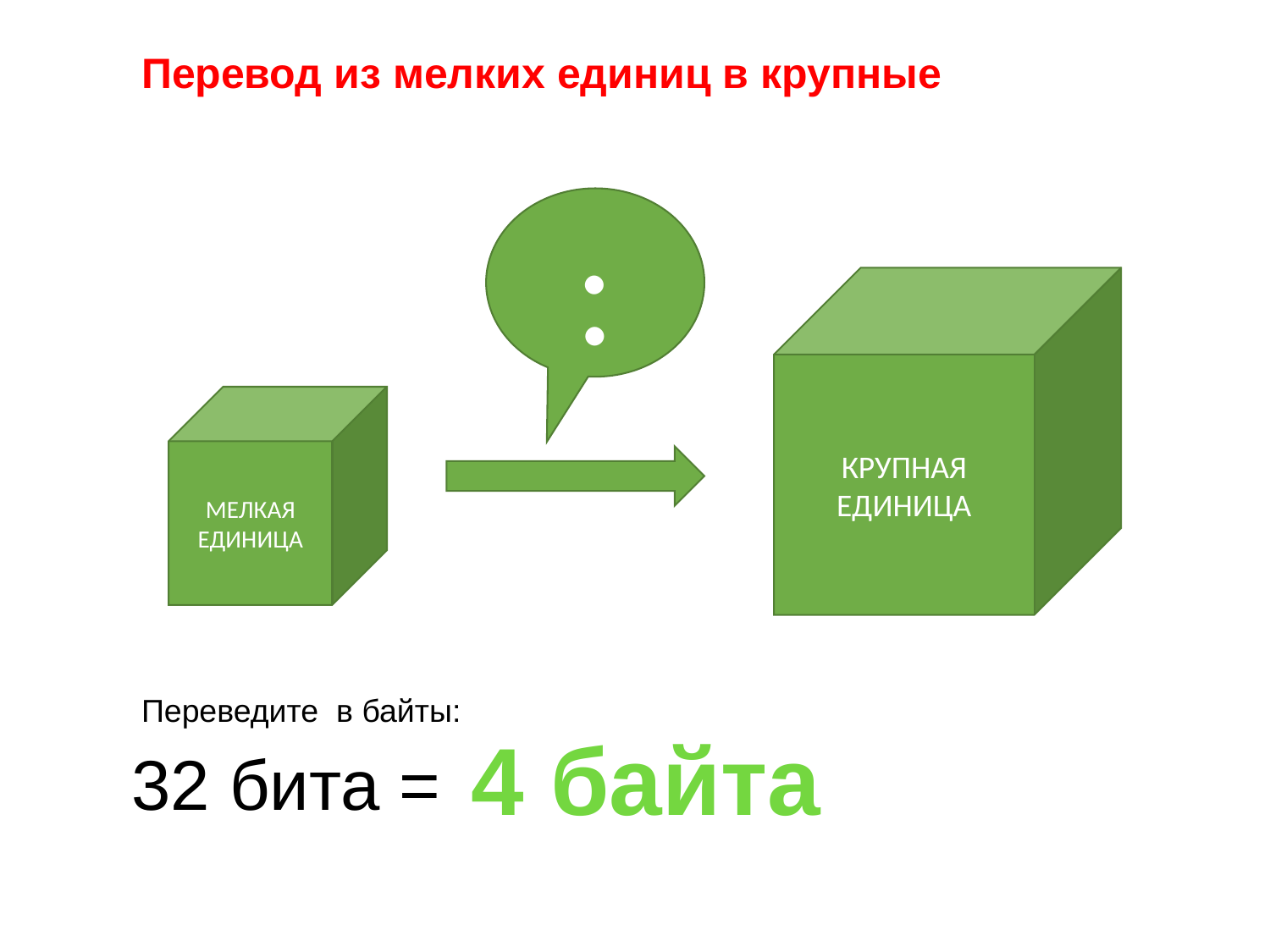

Перевод из мелких единиц в крупные
:
КРУПНАЯ
ЕДИНИЦА
МЕЛКАЯ
ЕДИНИЦА

Переведите  в байты:
4 байта
32 бита =